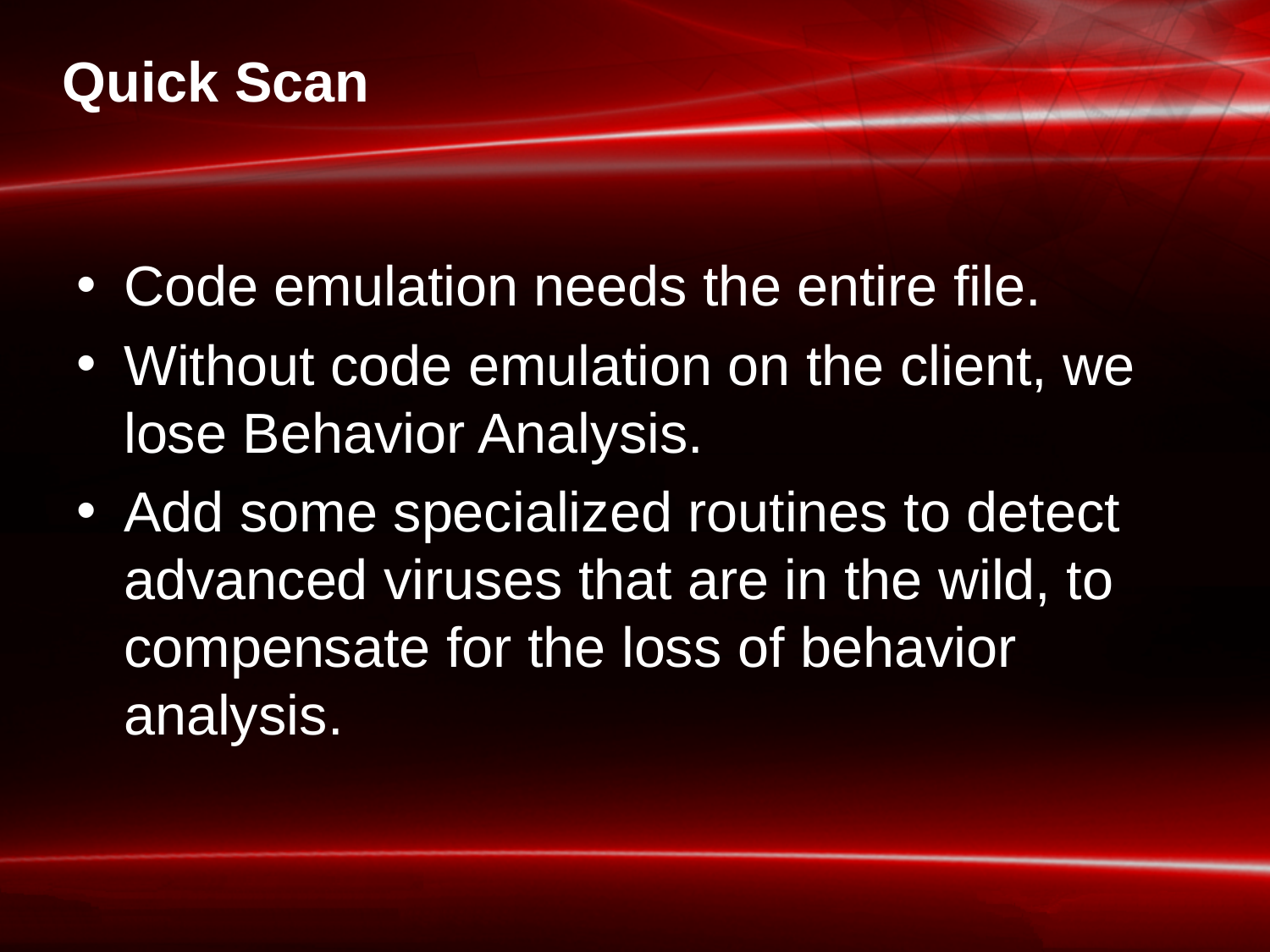

# Quick Scan
Code emulation needs the entire file.
Without code emulation on the client, we lose Behavior Analysis.
Add some specialized routines to detect advanced viruses that are in the wild, to compensate for the loss of behavior analysis.